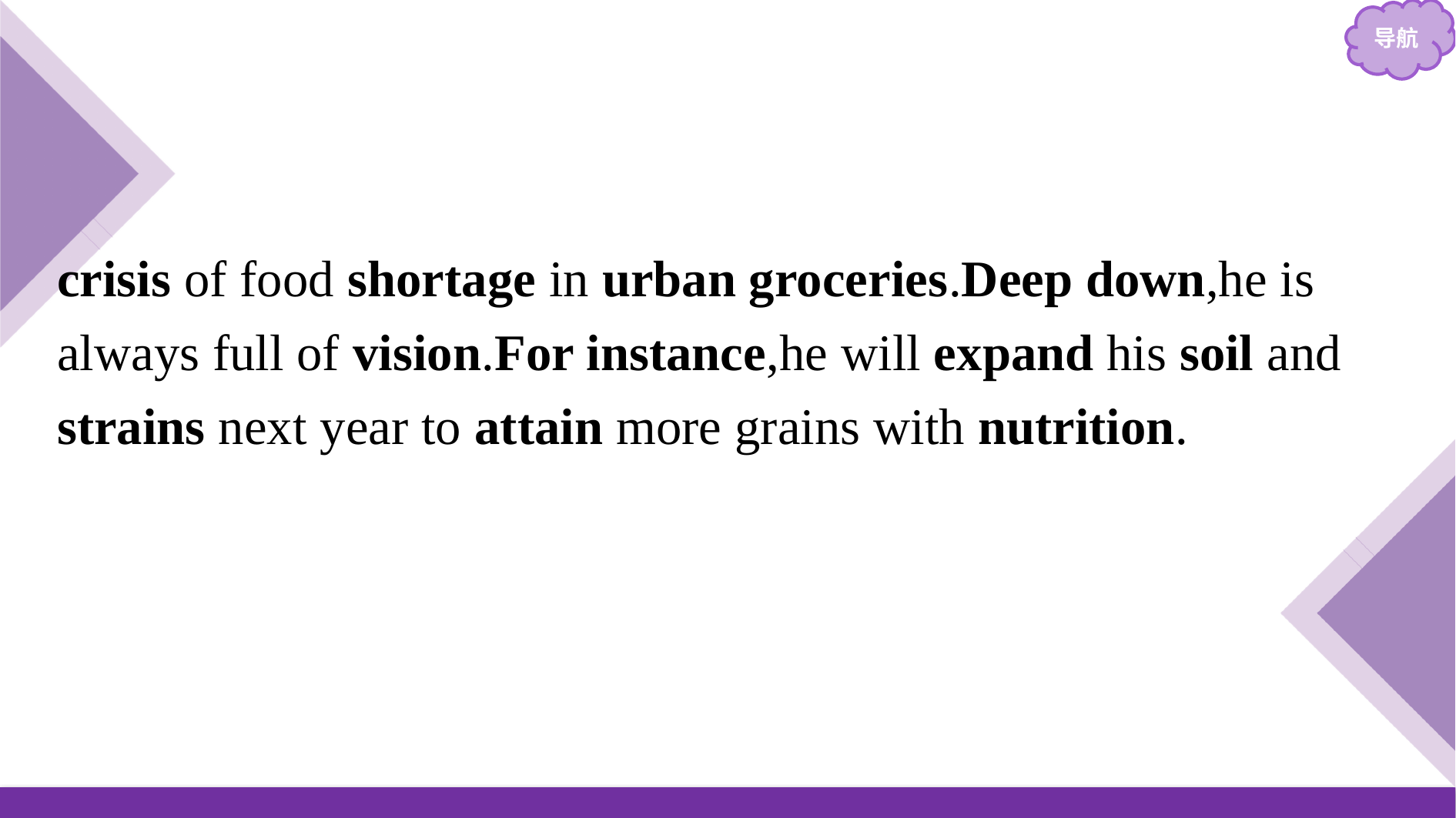

crisis of food shortage in urban groceries.Deep down,he is always full of vision.For instance,he will expand his soil and strains next year to attain more grains with nutrition.